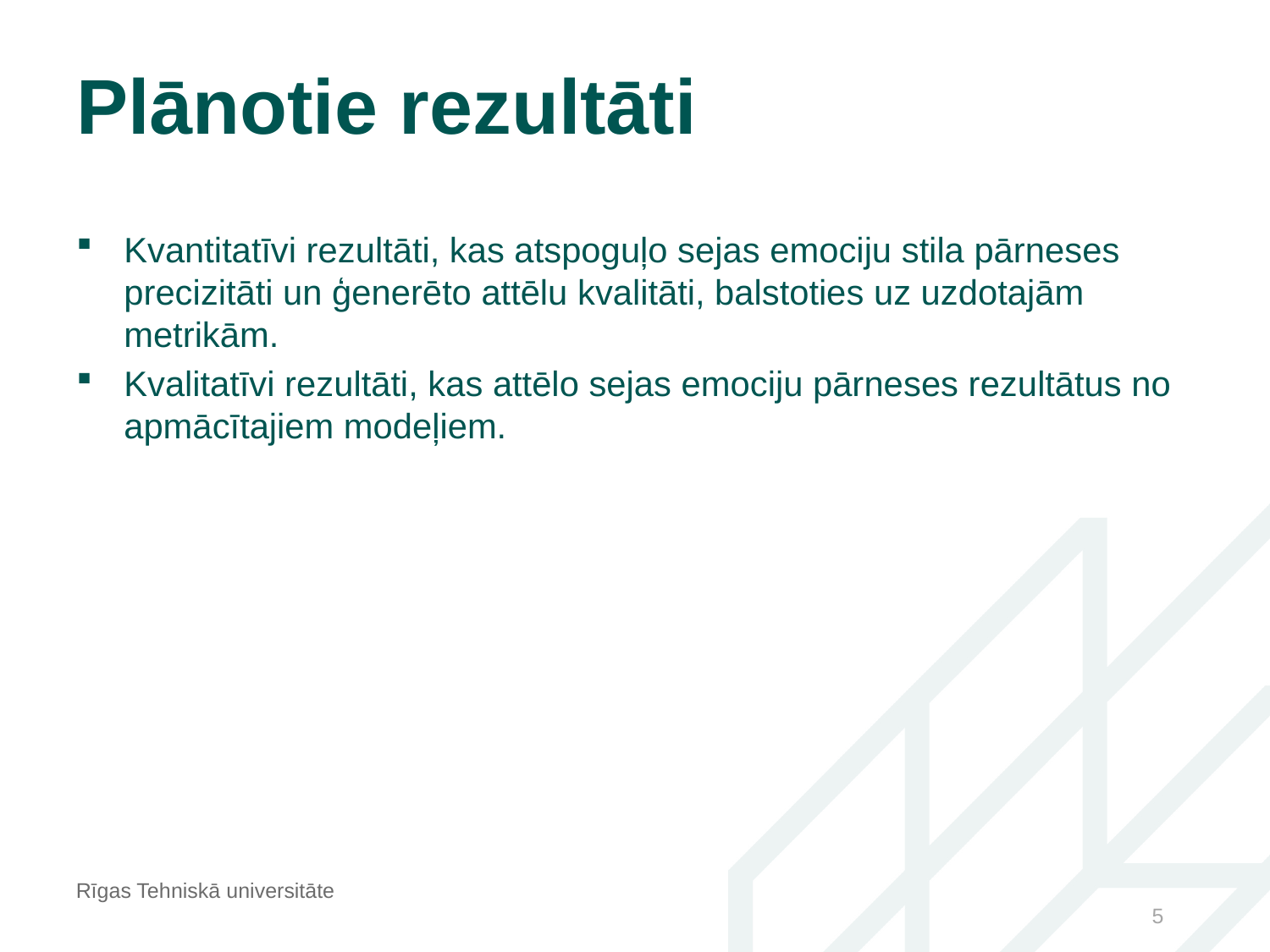

# Plānotie rezultāti
Kvantitatīvi rezultāti, kas atspoguļo sejas emociju stila pārneses precizitāti un ģenerēto attēlu kvalitāti, balstoties uz uzdotajām metrikām.
Kvalitatīvi rezultāti, kas attēlo sejas emociju pārneses rezultātus no apmācītajiem modeļiem.
Rīgas Tehniskā universitāte